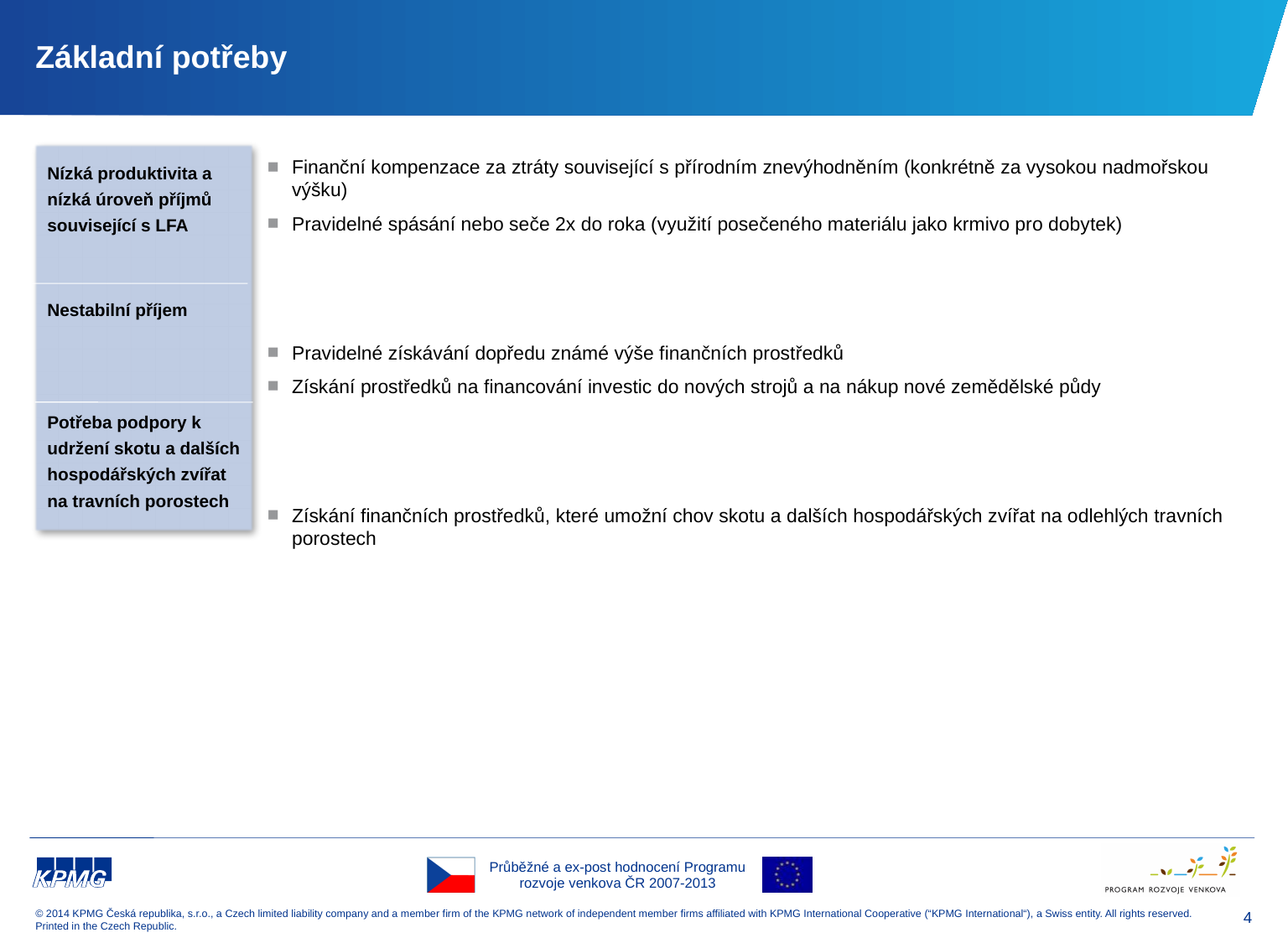

# Základní potřeby
Nízká produktivita a nízká úroveň příjmů související s LFA

Nestabilní příjem

Potřeba podpory k udržení skotu a dalších hospodářských zvířat na travních porostech
Finanční kompenzace za ztráty související s přírodním znevýhodněním (konkrétně za vysokou nadmořskou výšku)
Pravidelné spásání nebo seče 2x do roka (využití posečeného materiálu jako krmivo pro dobytek)

Pravidelné získávání dopředu známé výše finančních prostředků
Získání prostředků na financování investic do nových strojů a na nákup nové zemědělské půdy

Získání finančních prostředků, které umožní chov skotu a dalších hospodářských zvířat na odlehlých travních porostech